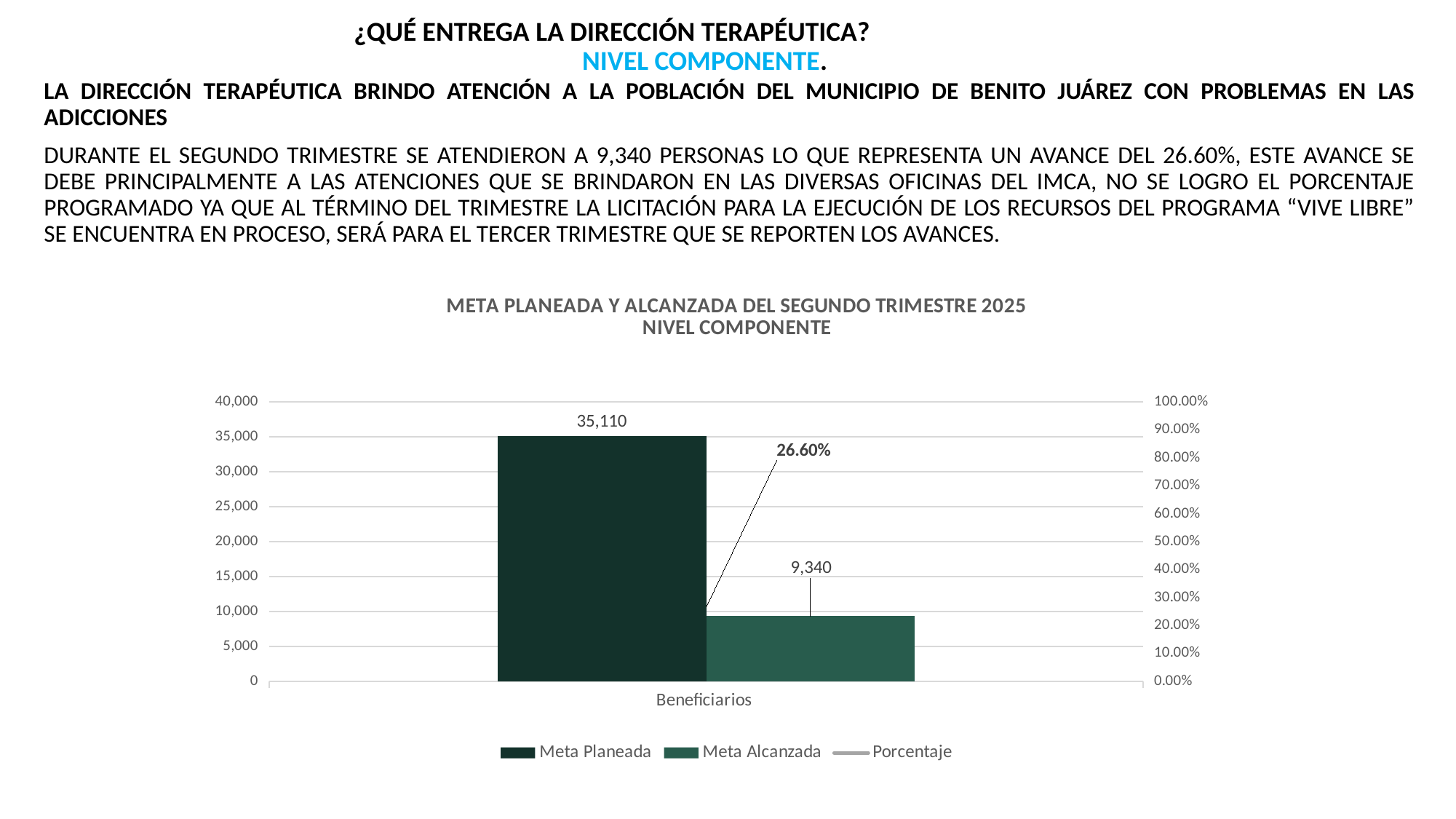

¿QUÉ ENTREGA LA DIRECCIÓN TERAPÉUTICA?                                NIVEL COMPONENTE.
LA DIRECCIÓN TERAPÉUTICA BRINDO ATENCIÓN A LA POBLACIÓN DEL MUNICIPIO DE BENITO JUÁREZ CON PROBLEMAS EN LAS ADICCIONES
DURANTE EL SEGUNDO TRIMESTRE SE ATENDIERON A 9,340 PERSONAS LO QUE REPRESENTA UN AVANCE DEL 26.60%, ESTE AVANCE SE DEBE PRINCIPALMENTE A LAS ATENCIONES QUE SE BRINDARON EN LAS DIVERSAS OFICINAS DEL IMCA, NO SE LOGRO EL PORCENTAJE PROGRAMADO YA QUE AL TÉRMINO DEL TRIMESTRE LA LICITACIÓN PARA LA EJECUCIÓN DE LOS RECURSOS DEL PROGRAMA “VIVE LIBRE” SE ENCUENTRA EN PROCESO, SERÁ PARA EL TERCER TRIMESTRE QUE SE REPORTEN LOS AVANCES.

### Chart: META PLANEADA Y ALCANZADA DEL SEGUNDO TRIMESTRE 2025
NIVEL COMPONENTE

| Category | Meta Planeada | Meta Alcanzada | Porcentaje |
|---|---|---|---|
| Beneficiarios  | 35110.0 | 9340.0 | 0.2660210766163486 |